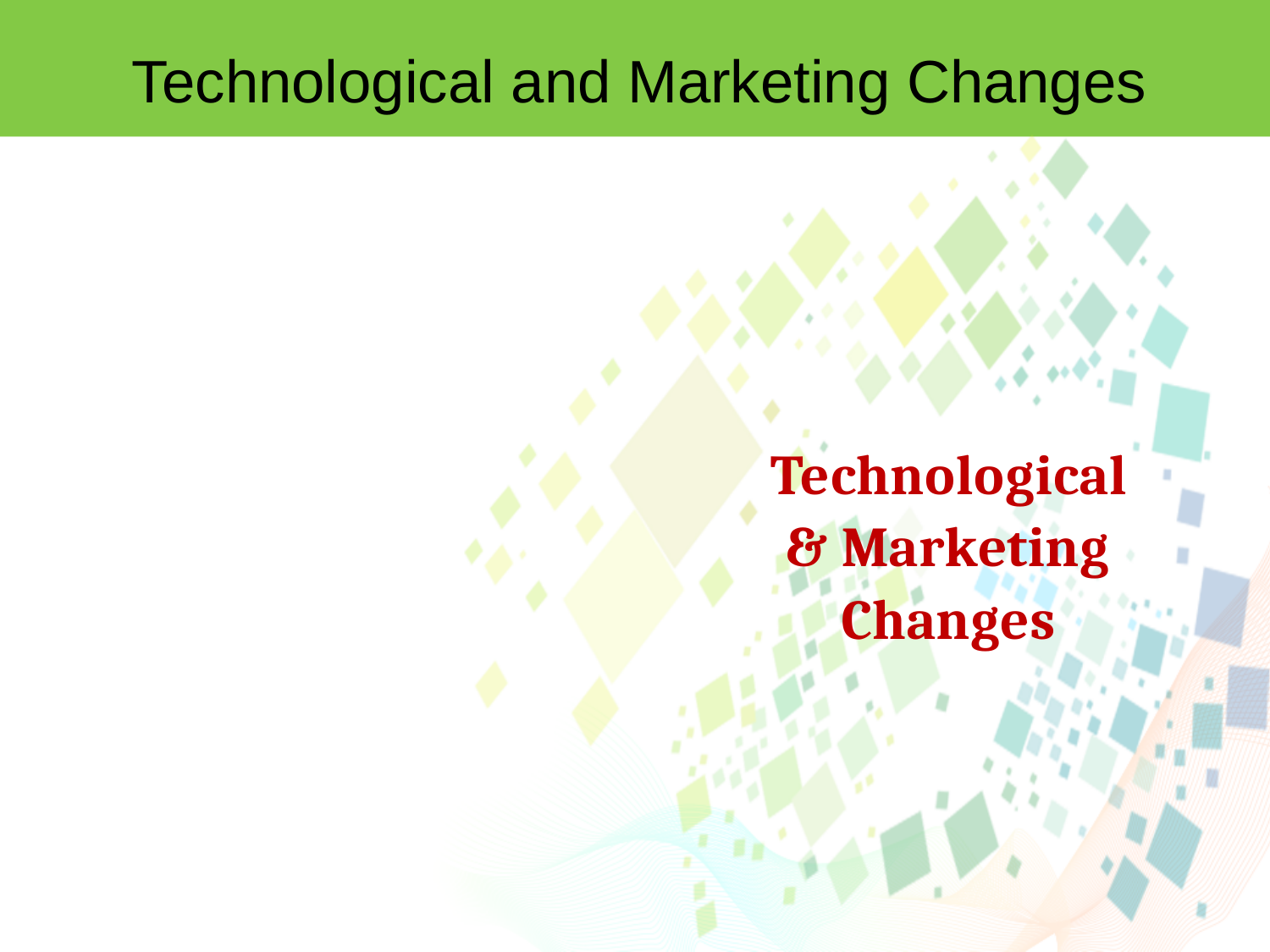

Technological and Marketing Changes
Technological & Marketing Changes